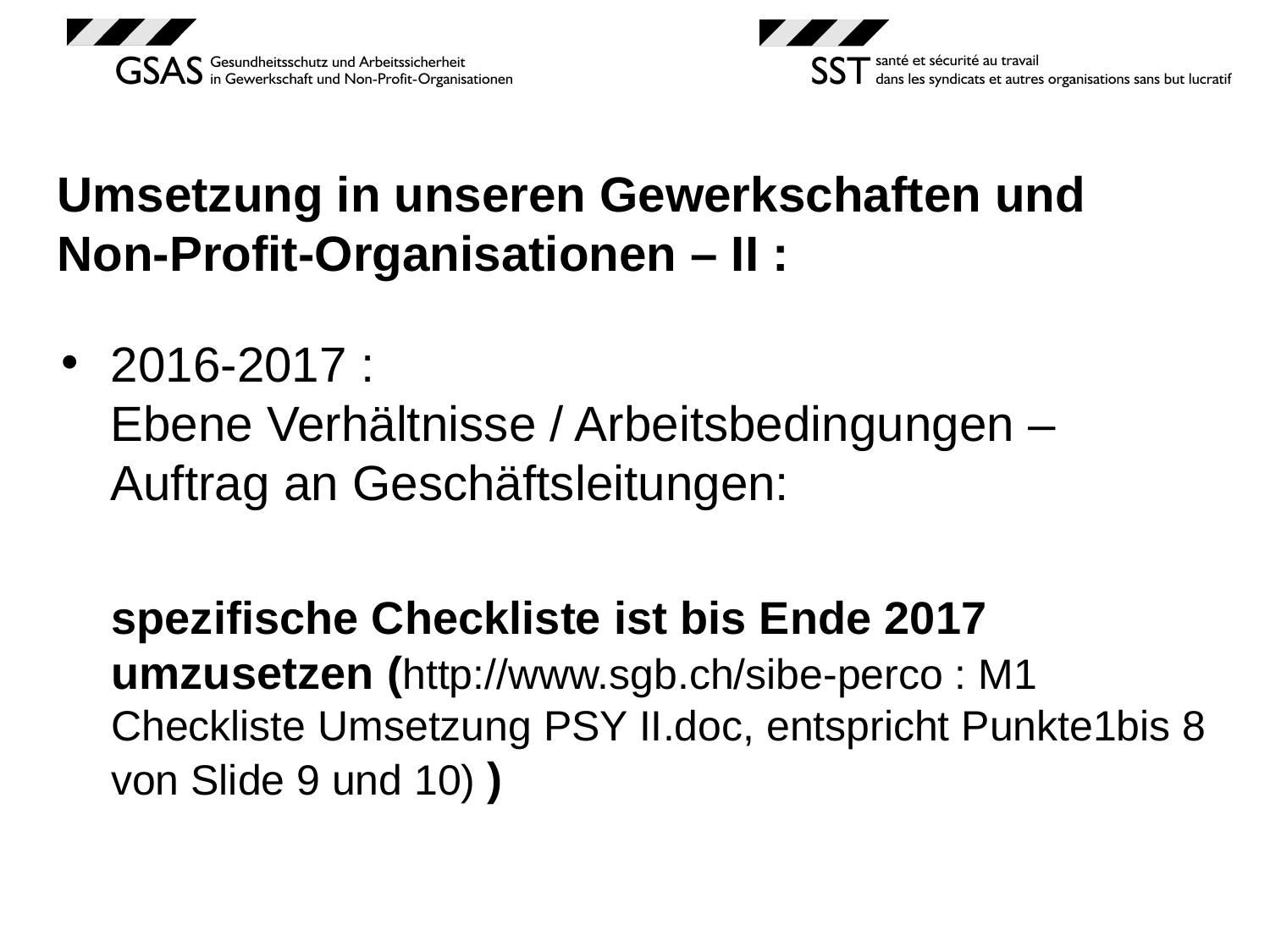

# Umsetzung in unseren Gewerkschaften und Non-Profit-Organisationen – II :
2016-2017 :
Ebene Verhältnisse / Arbeitsbedingungen – Auftrag an Geschäftsleitungen:

spezifische Checkliste ist bis Ende 2017 umzusetzen (http://www.sgb.ch/sibe-perco : M1 Checkliste Umsetzung PSY II.doc, entspricht Punkte1bis 8 von Slide 9 und 10) )